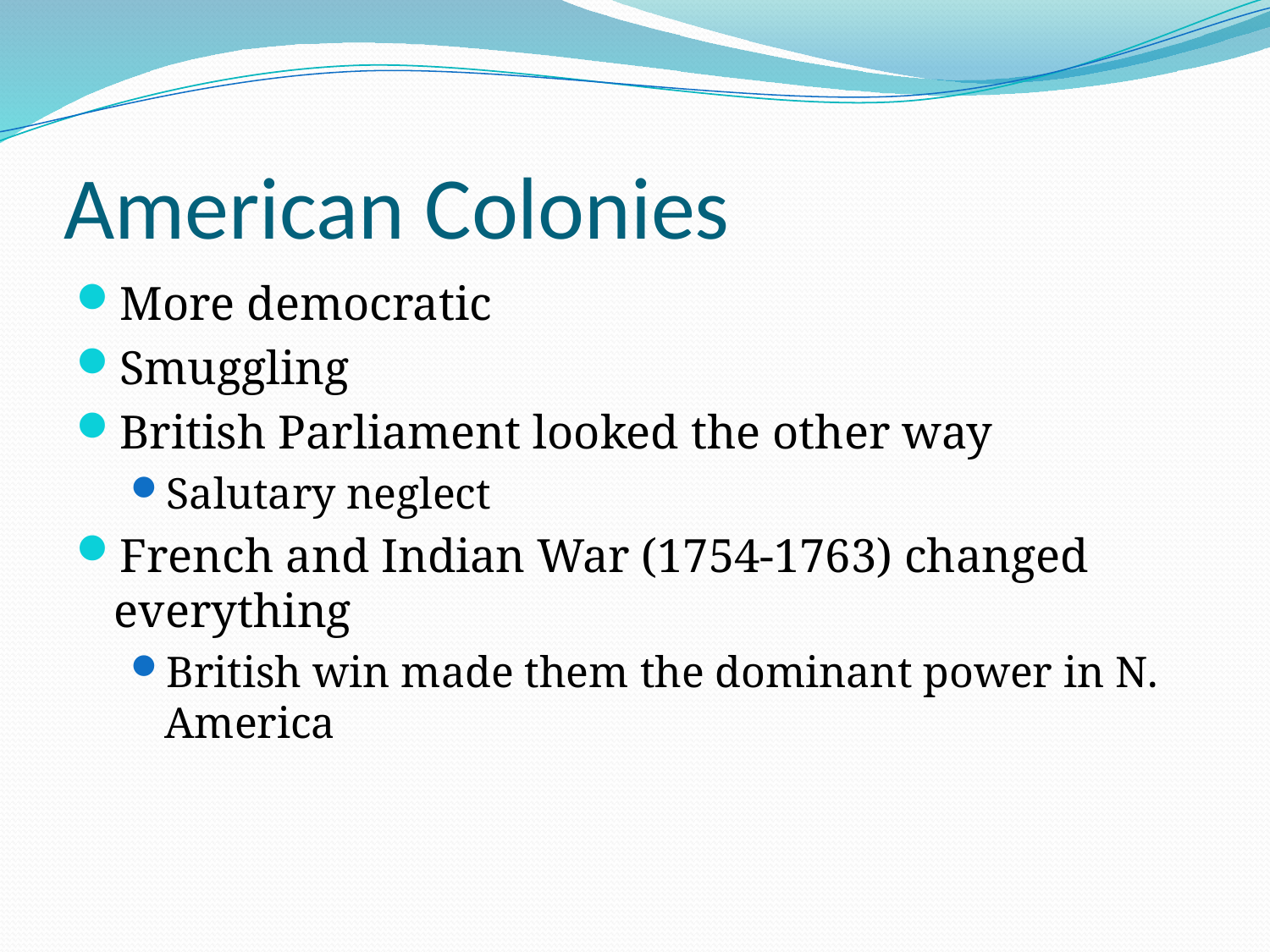

# American Colonies
More democratic
Smuggling
British Parliament looked the other way
Salutary neglect
French and Indian War (1754-1763) changed everything
British win made them the dominant power in N. America